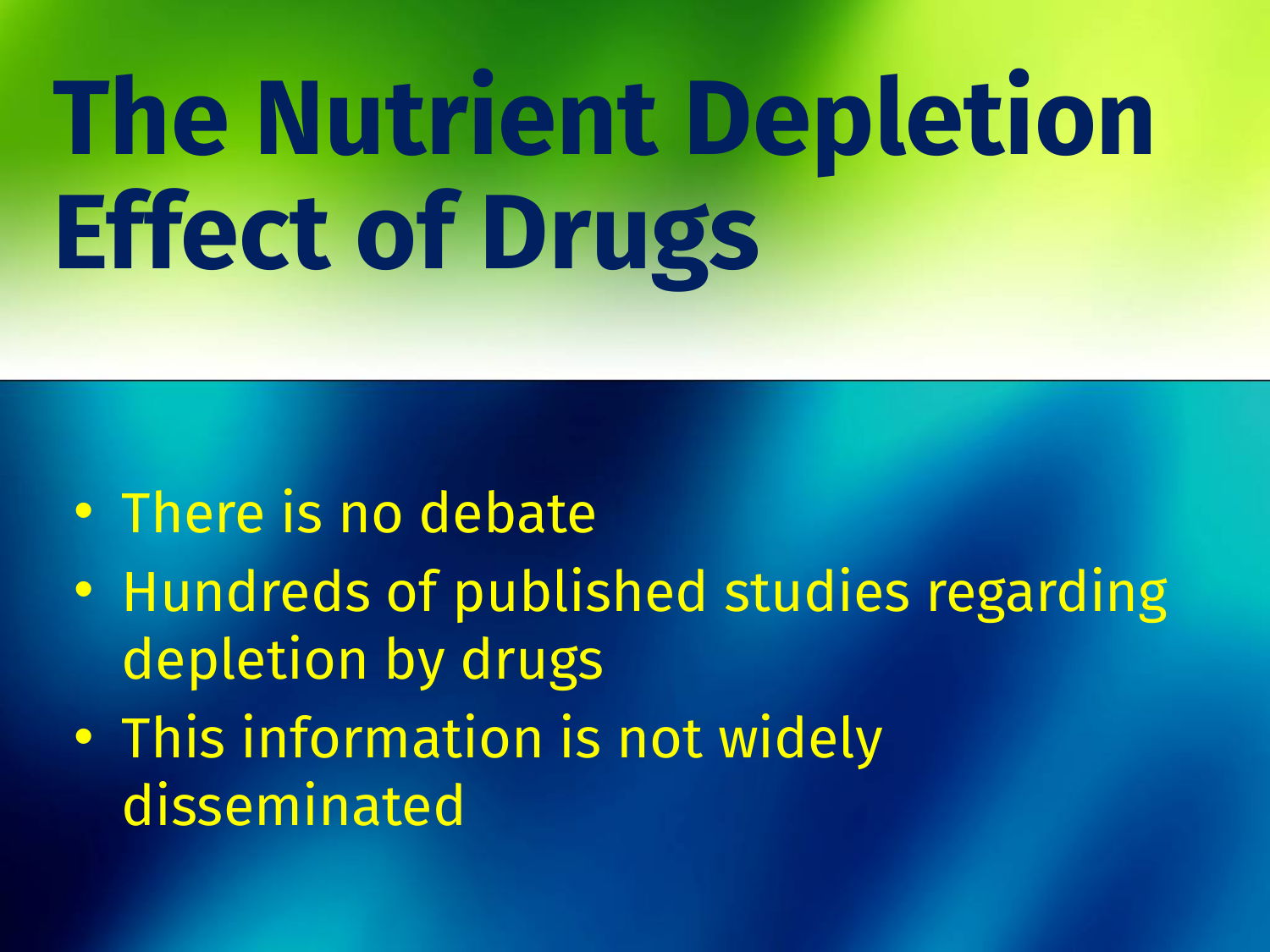

# The Nutrient Depletion Effect of Drugs
There is no debate
Hundreds of published studies regarding depletion by drugs
This information is not widely disseminated